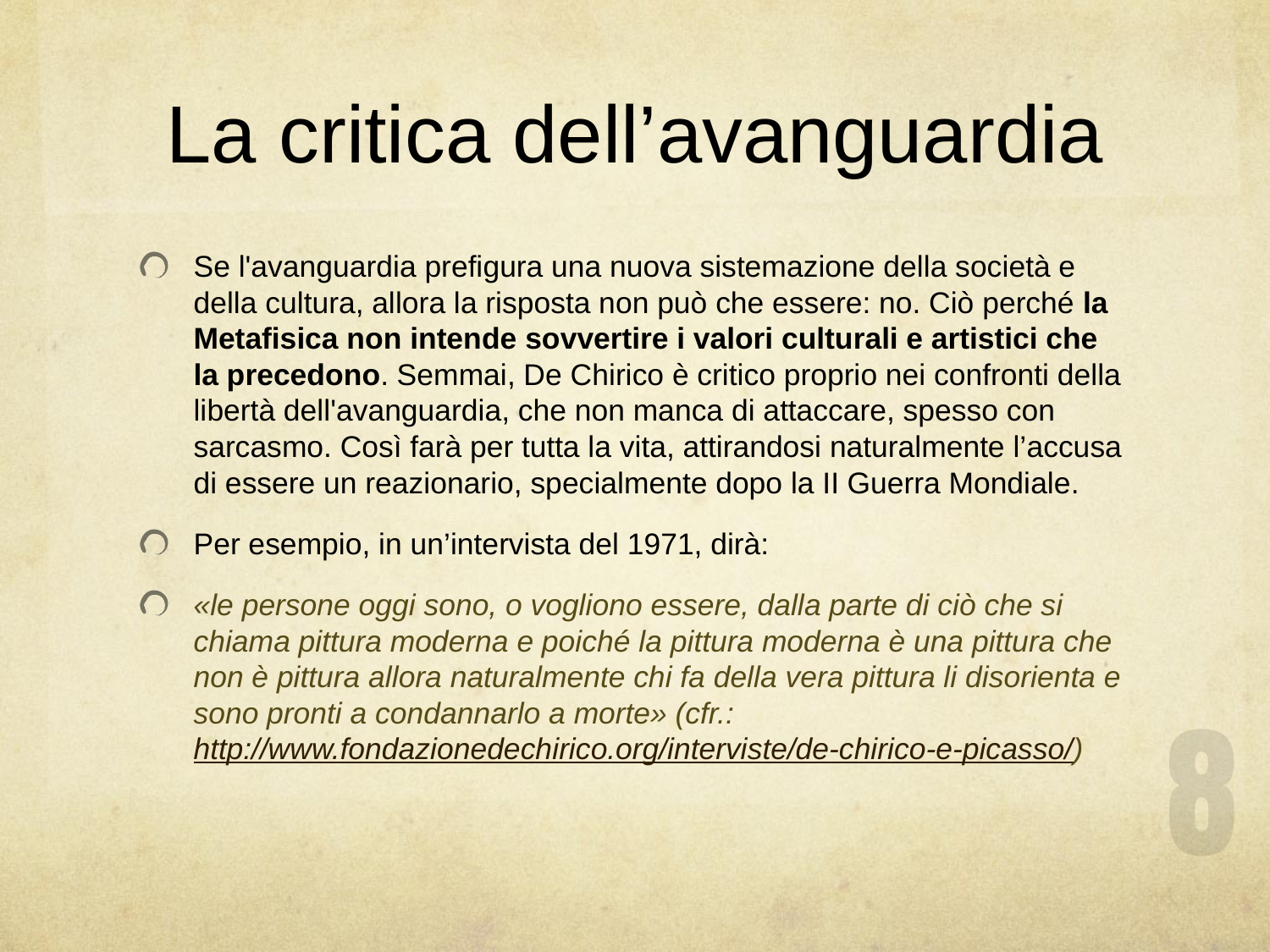

# La critica dell’avanguardia
Se l'avanguardia prefigura una nuova sistemazione della società e della cultura, allora la risposta non può che essere: no. Ciò perché la Metafisica non intende sovvertire i valori culturali e artistici che la precedono. Semmai, De Chirico è critico proprio nei confronti della libertà dell'avanguardia, che non manca di attaccare, spesso con sarcasmo. Così farà per tutta la vita, attirandosi naturalmente l’accusa di essere un reazionario, specialmente dopo la II Guerra Mondiale.
Per esempio, in un’intervista del 1971, dirà:
«le persone oggi sono, o vogliono essere, dalla parte di ciò che si chiama pittura moderna e poiché la pittura moderna è una pittura che non è pittura allora naturalmente chi fa della vera pittura li disorienta e sono pronti a condannarlo a morte» (cfr.: http://www.fondazionedechirico.org/interviste/de-chirico-e-picasso/)

8